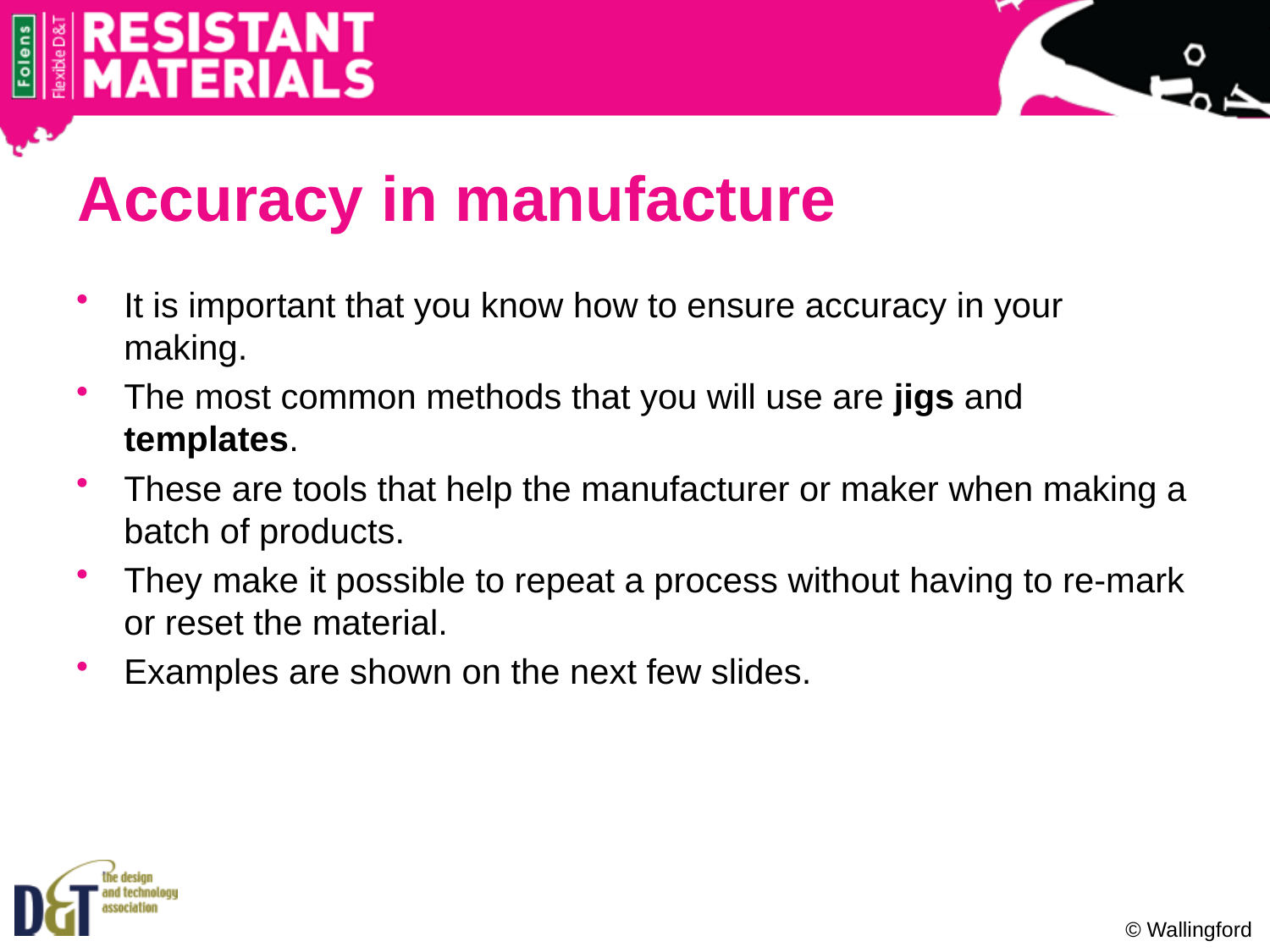

# Accuracy in manufacture
It is important that you know how to ensure accuracy in your making.
The most common methods that you will use are jigs and templates.
These are tools that help the manufacturer or maker when making a batch of products.
They make it possible to repeat a process without having to re-mark or reset the material.
Examples are shown on the next few slides.

© Wallingford